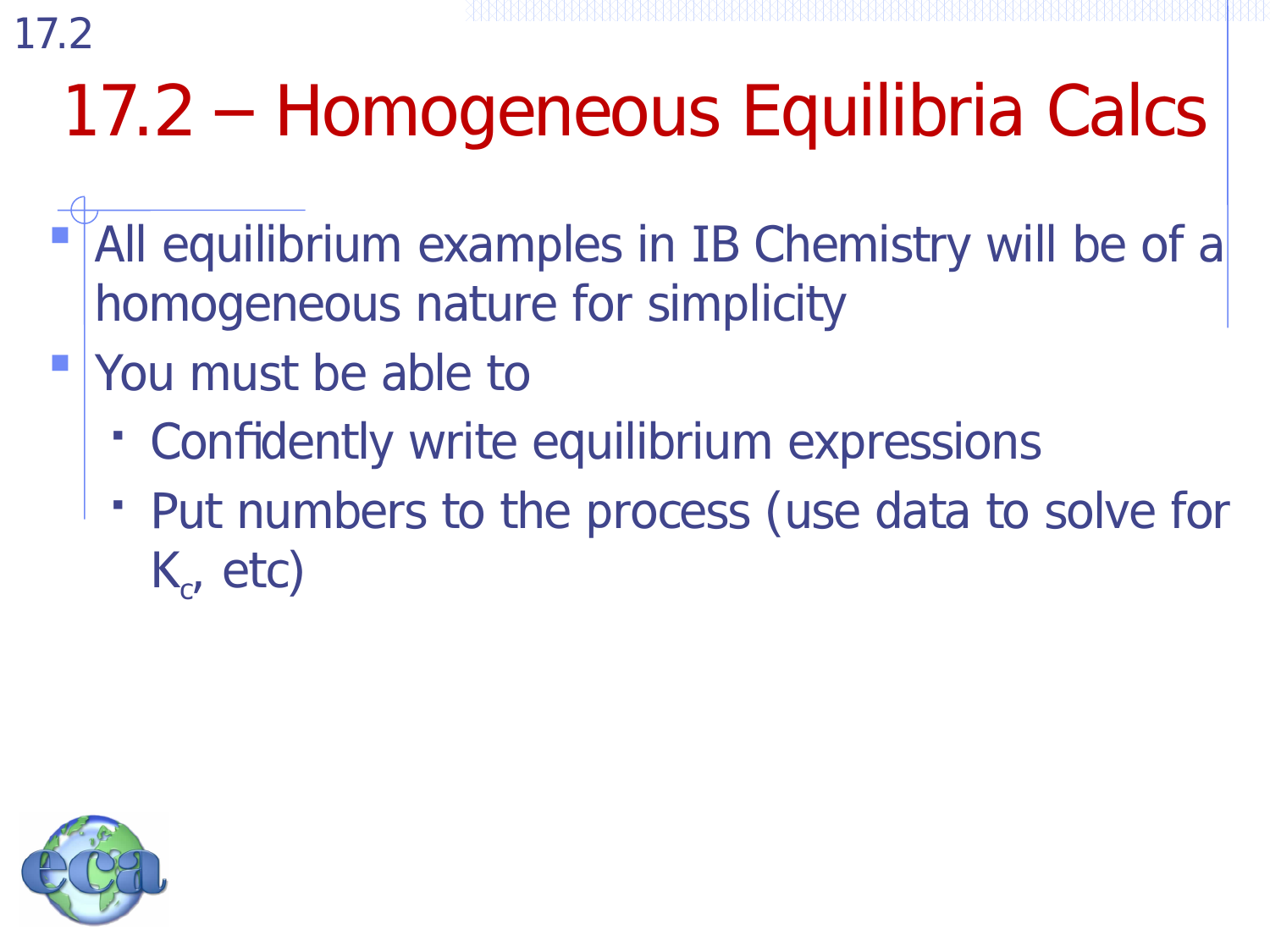

# 17.2 – Homogeneous Equilibria Calcs
All equilibrium examples in IB Chemistry will be of a homogeneous nature for simplicity
You must be able to
Confidently write equilibrium expressions
Put numbers to the process (use data to solve for Kc, etc)